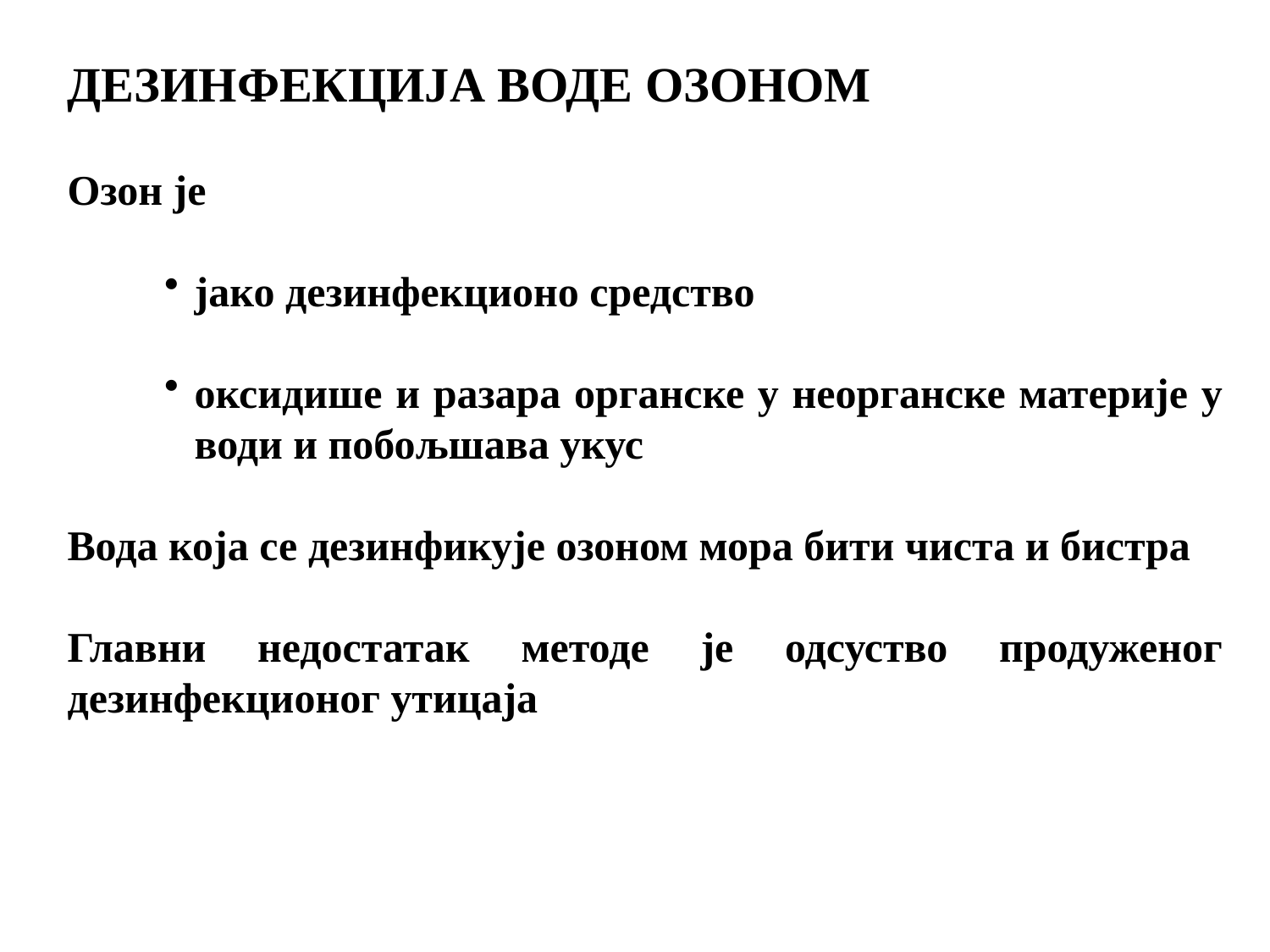

ДЕЗИНФЕКЦИЈА ВОДЕ ОЗОНОМ

Озон је

јако дезинфекционо средство

оксидише и разара органске у неорганске материје у води и побољшава укус

Вода која се дезинфикује озоном мора бити чиста и бистра

Главни недостатак методе је одсуство продуженог дезинфекционог утицаја